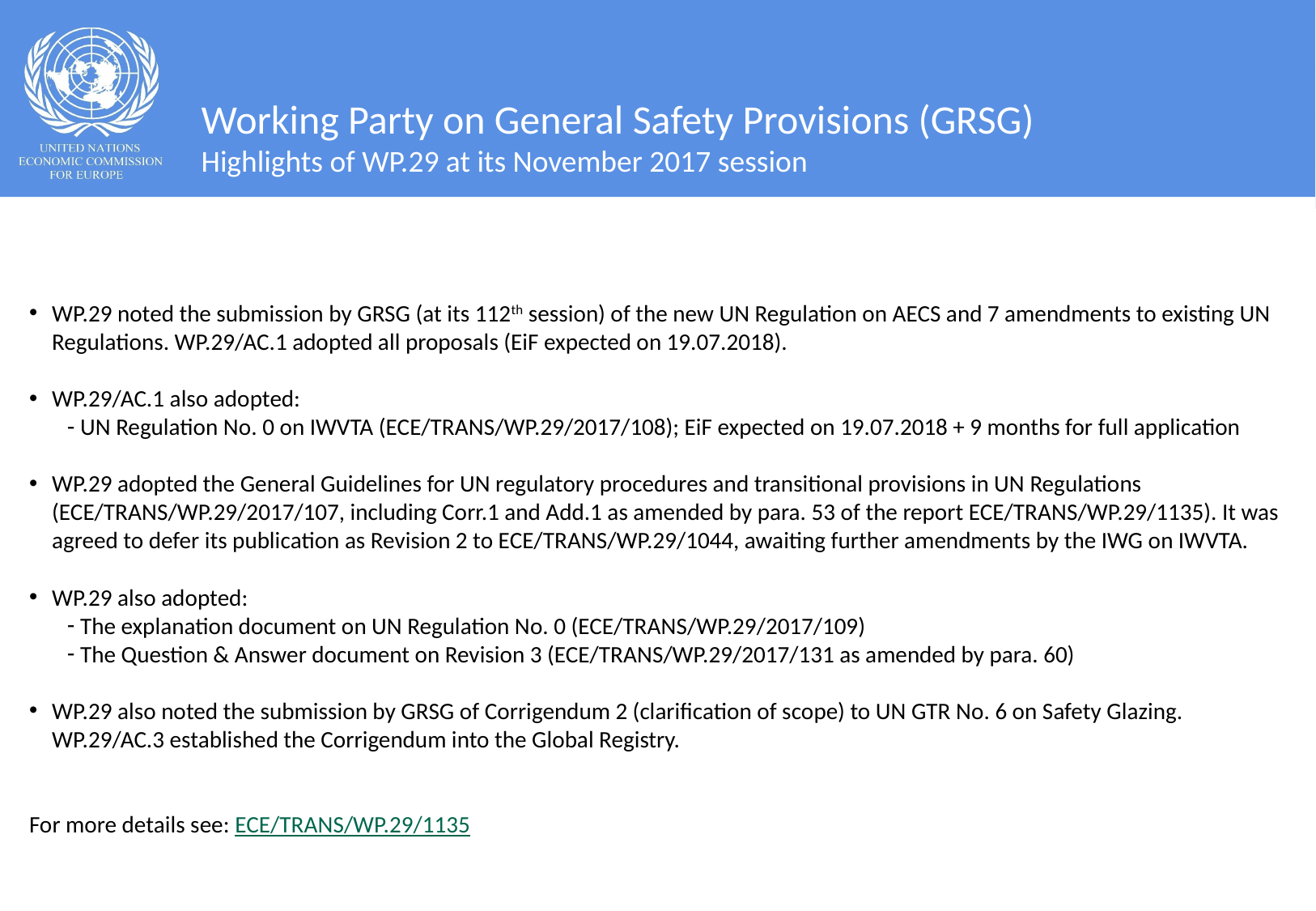

# Working Party on General Safety Provisions (GRSG) Highlights of WP.29 at its November 2017 session

WP.29 noted the submission by GRSG (at its 112th session) of the new UN Regulation on AECS and 7 amendments to existing UN Regulations. WP.29/AC.1 adopted all proposals (EiF expected on 19.07.2018).

WP.29/AC.1 also adopted:
 UN Regulation No. 0 on IWVTA (ECE/TRANS/WP.29/2017/108); EiF expected on 19.07.2018 + 9 months for full application

WP.29 adopted the General Guidelines for UN regulatory procedures and transitional provisions in UN Regulations (ECE/TRANS/WP.29/2017/107, including Corr.1 and Add.1 as amended by para. 53 of the report ECE/TRANS/WP.29/1135). It was agreed to defer its publication as Revision 2 to ECE/TRANS/WP.29/1044, awaiting further amendments by the IWG on IWVTA.

WP.29 also adopted:
 The explanation document on UN Regulation No. 0 (ECE/TRANS/WP.29/2017/109)
 The Question & Answer document on Revision 3 (ECE/TRANS/WP.29/2017/131 as amended by para. 60)

WP.29 also noted the submission by GRSG of Corrigendum 2 (clarification of scope) to UN GTR No. 6 on Safety Glazing. WP.29/AC.3 established the Corrigendum into the Global Registry.

For more details see: ECE/TRANS/WP.29/1135